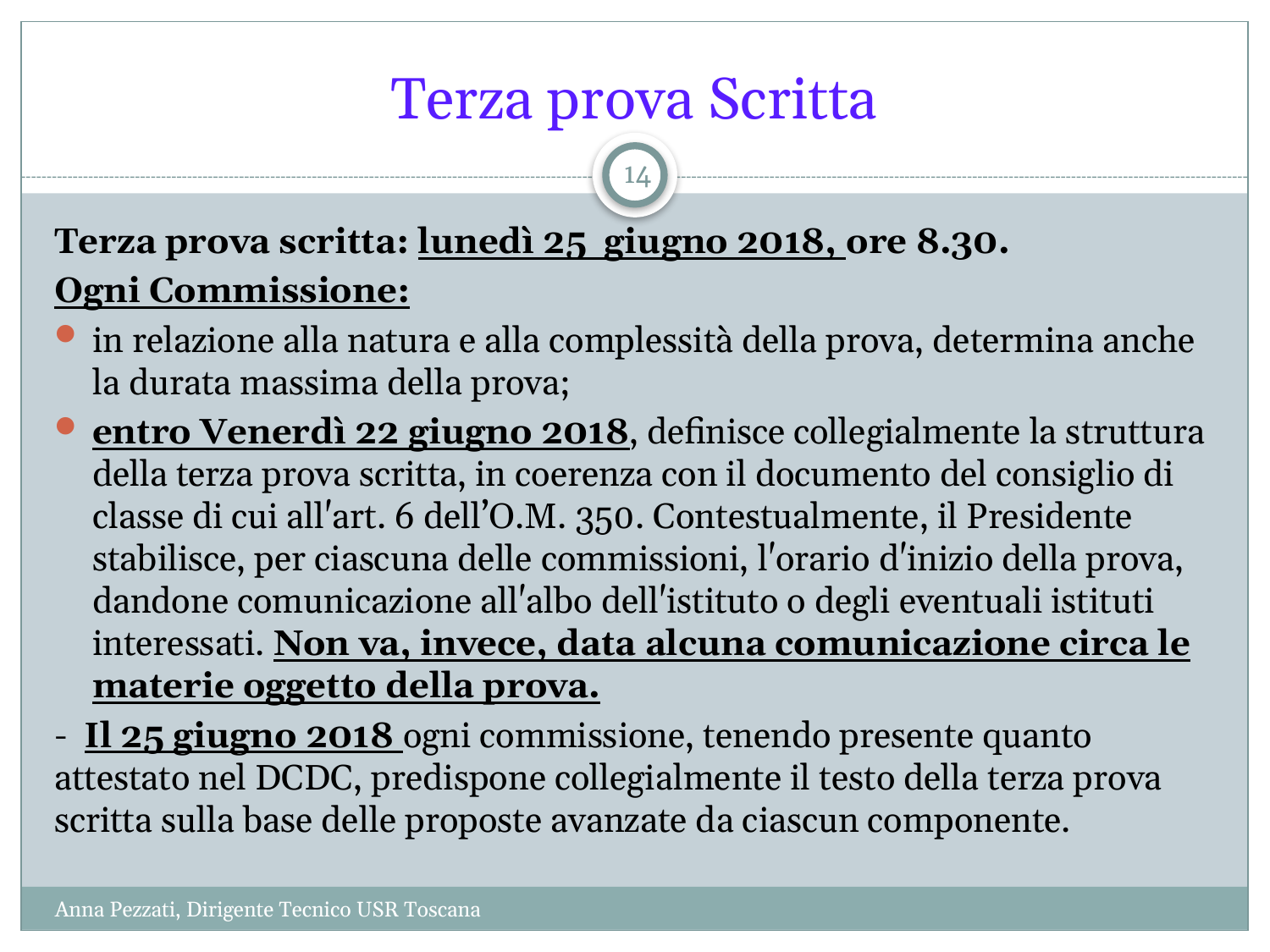

# Terza prova Scritta
14
Terza prova scritta: lunedì 25  giugno 2018, ore 8.30.
Ogni Commissione:
in relazione alla natura e alla complessità della prova, determina anche la durata massima della prova;
entro Venerdì 22 giugno 2018, definisce collegialmente la struttura della terza prova scritta, in coerenza con il documento del consiglio di classe di cui all'art. 6 dell’O.M. 350. Contestualmente, il Presidente stabilisce, per ciascuna delle commissioni, l'orario d'inizio della prova, dandone comunicazione all'albo dell'istituto o degli eventuali istituti interessati. Non va, invece, data alcuna comunicazione circa le materie oggetto della prova.
-  Il 25 giugno 2018 ogni commissione, tenendo presente quanto attestato nel DCDC, predispone collegialmente il testo della terza prova scritta sulla base delle proposte avanzate da ciascun componente.
Anna Pezzati, Dirigente Tecnico USR Toscana